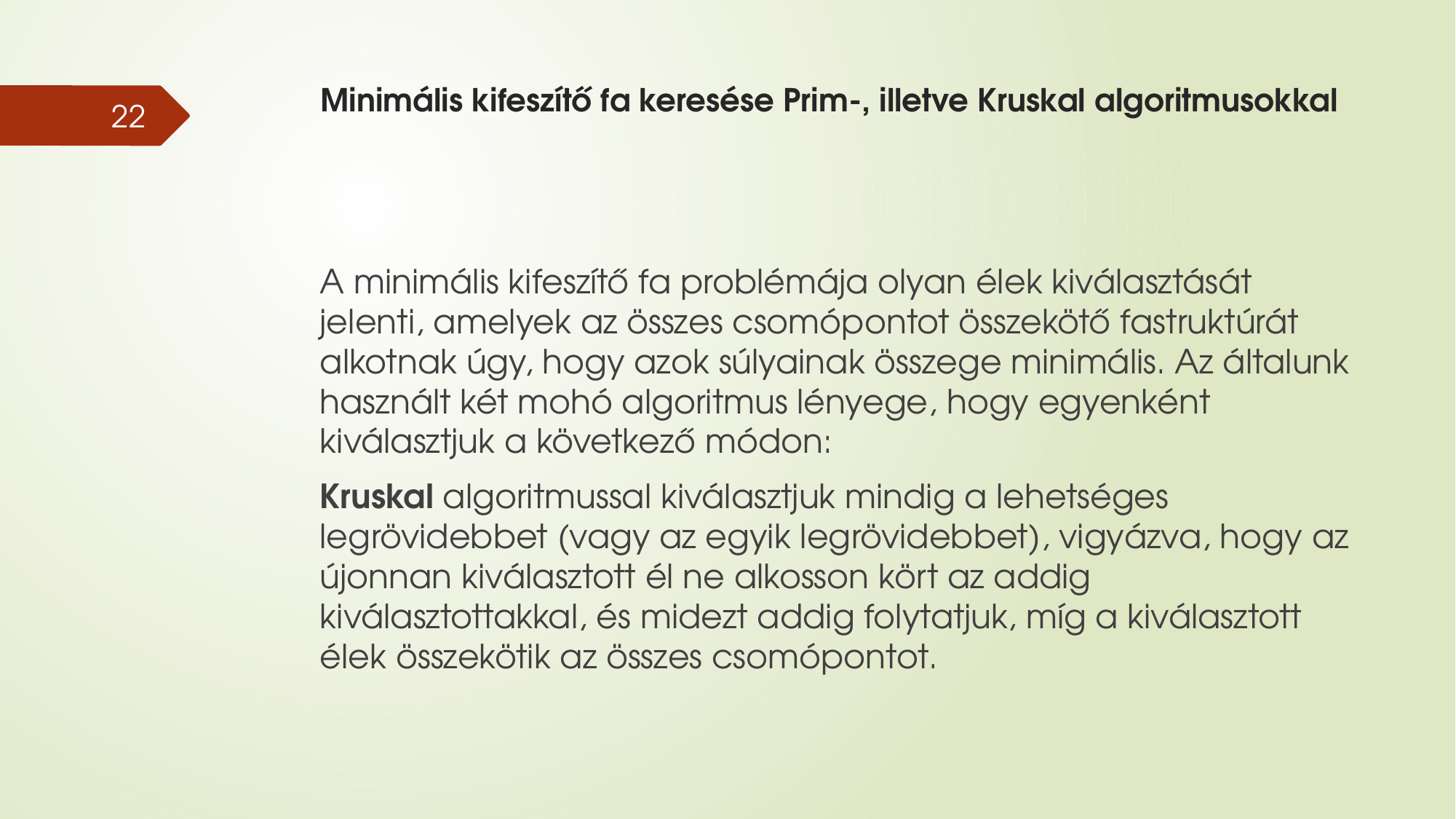

# Minimális kifeszítő fa keresése Prim-, illetve Kruskal algoritmusokkal
22
A minimális kifeszítő fa problémája olyan élek kiválasztását jelenti, amelyek az összes csomópontot összekötő fastruktúrát alkotnak úgy, hogy azok súlyainak összege minimális. Az általunk használt két mohó algoritmus lényege, hogy egyenként kiválasztjuk a következő módon:
Kruskal algoritmussal kiválasztjuk mindig a lehetséges legrövidebbet (vagy az egyik legrövidebbet), vigyázva, hogy az újonnan kiválasztott él ne alkosson kört az addig kiválasztottakkal, és midezt addig folytatjuk, míg a kiválasztott élek összekötik az összes csomópontot.